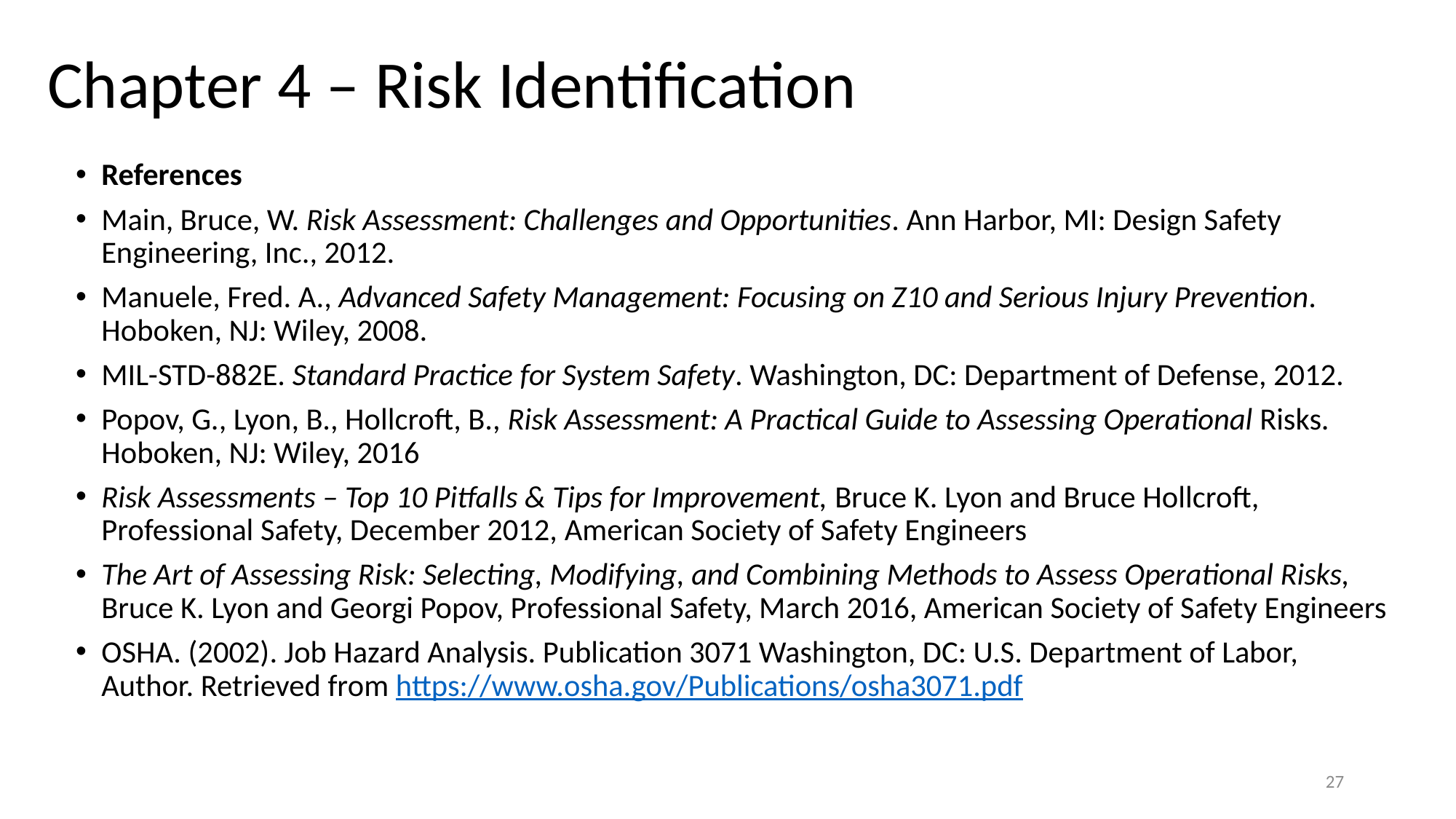

# Chapter 4 – Risk Identification
References
Main, Bruce, W. Risk Assessment: Challenges and Opportunities. Ann Harbor, MI: Design Safety Engineering, Inc., 2012.
Manuele, Fred. A., Advanced Safety Management: Focusing on Z10 and Serious Injury Prevention. Hoboken, NJ: Wiley, 2008.
MIL-STD-882E. Standard Practice for System Safety. Washington, DC: Department of Defense, 2012.
Popov, G., Lyon, B., Hollcroft, B., Risk Assessment: A Practical Guide to Assessing Operational Risks. Hoboken, NJ: Wiley, 2016
Risk Assessments – Top 10 Pitfalls & Tips for Improvement, Bruce K. Lyon and Bruce Hollcroft, Professional Safety, December 2012, American Society of Safety Engineers
The Art of Assessing Risk: Selecting, Modifying, and Combining Methods to Assess Operational Risks, Bruce K. Lyon and Georgi Popov, Professional Safety, March 2016, American Society of Safety Engineers
OSHA. (2002). Job Hazard Analysis. Publication 3071 Washington, DC: U.S. Department of Labor, Author. Retrieved from https://www.osha.gov/Publications/osha3071.pdf
27